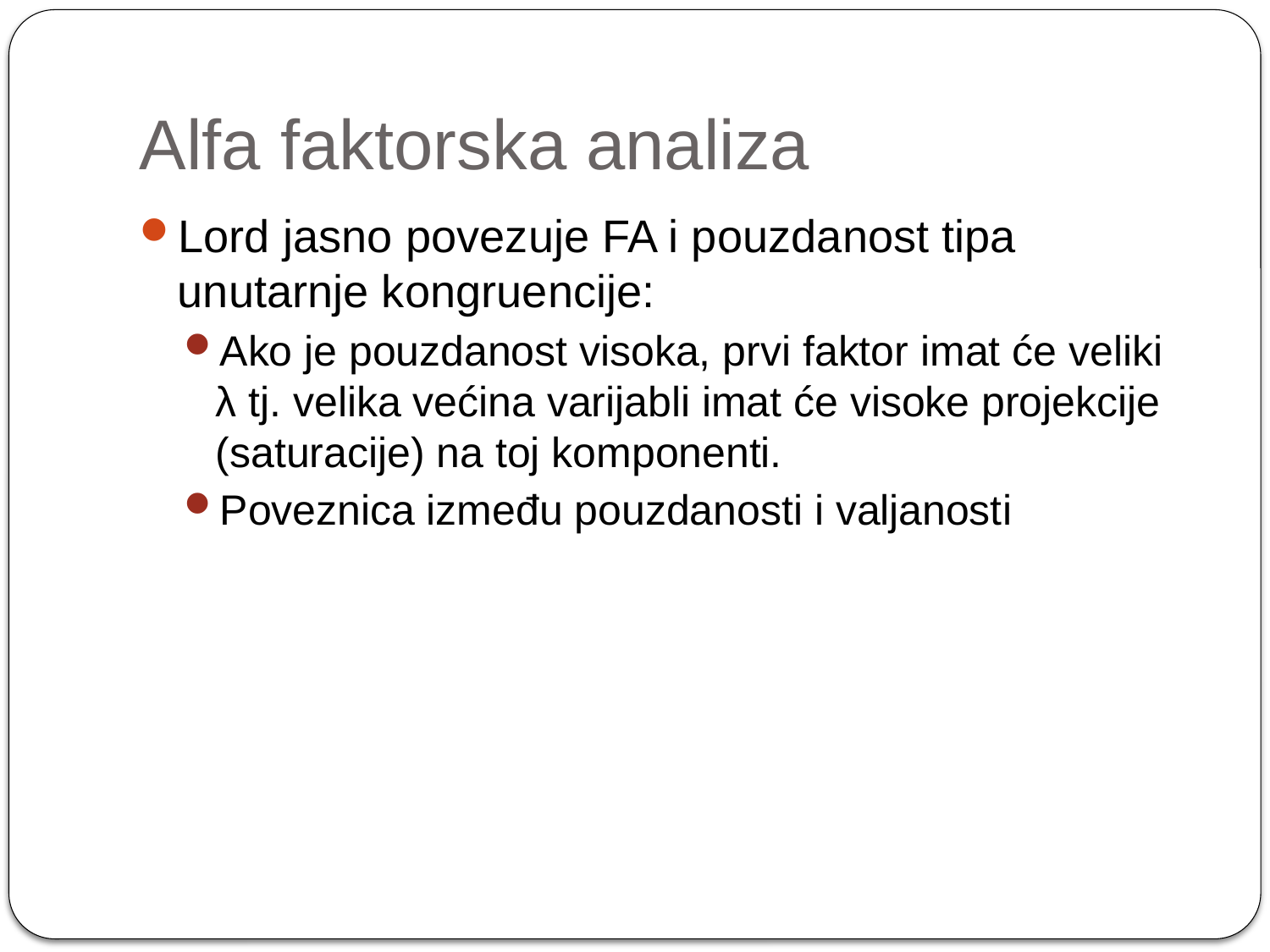

# Alfa faktorska analiza
Lord jasno povezuje FA i pouzdanost tipa unutarnje kongruencije:
Ako je pouzdanost visoka, prvi faktor imat će veliki λ tj. velika većina varijabli imat će visoke projekcije (saturacije) na toj komponenti.
Poveznica između pouzdanosti i valjanosti